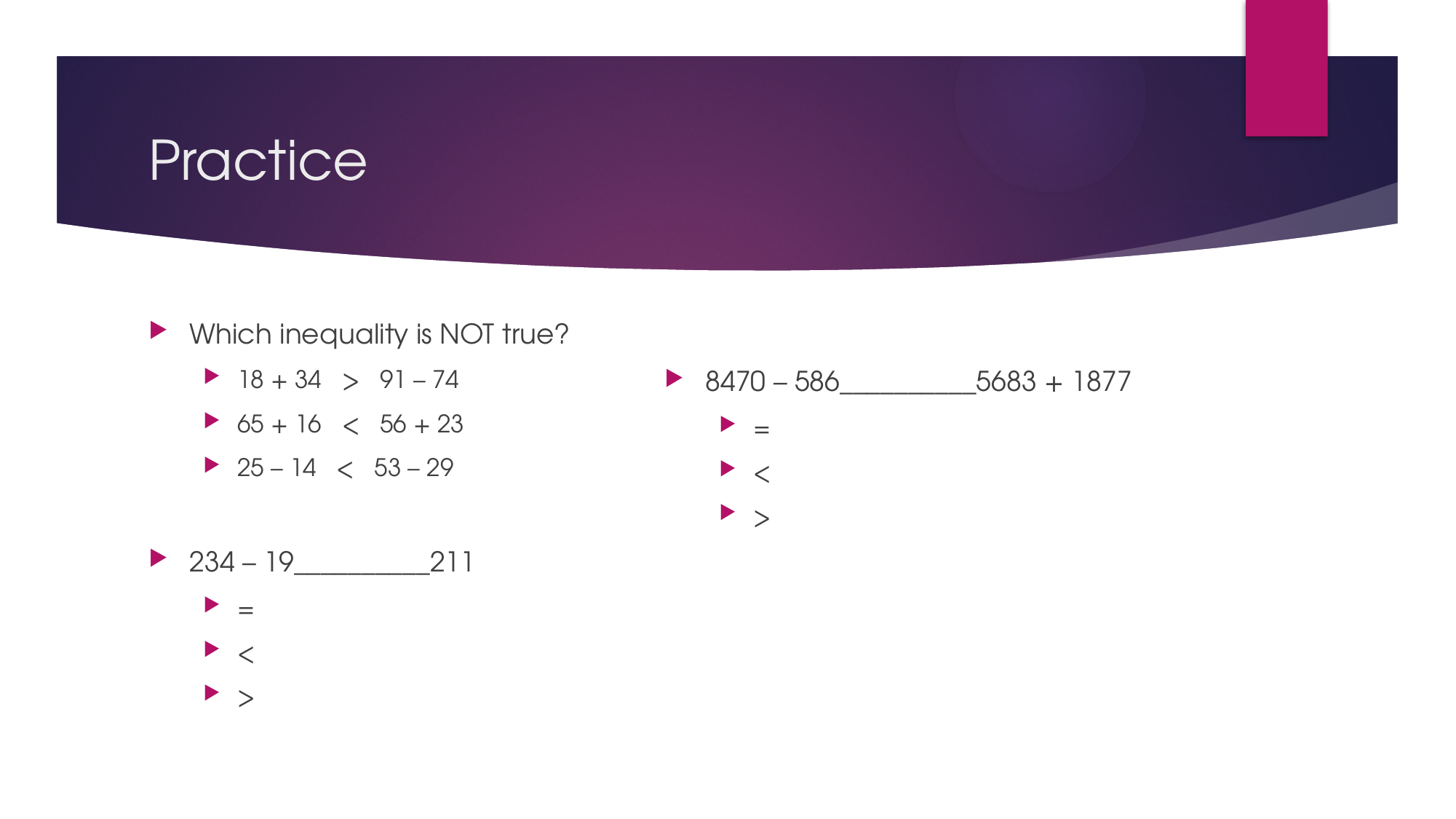

# Practice
Which inequality is NOT true?
18 + 34   >   91 – 74
65 + 16   <   56 + 23
25 – 14   <   53 – 29

234 – 19__________211
=
<
>

8470 – 586__________5683 + 1877
=
<
>